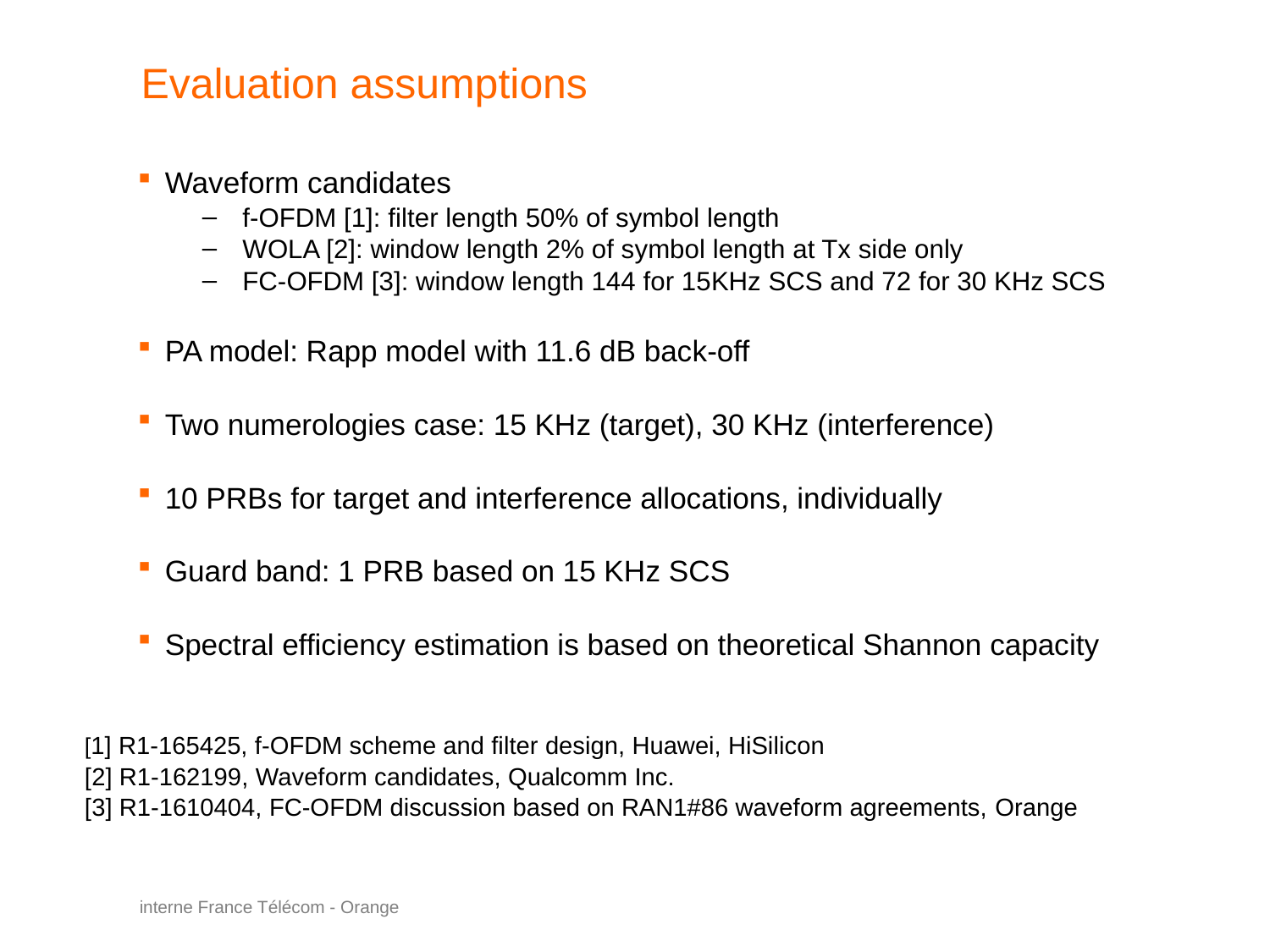

# Evaluation assumptions
Waveform candidates
f-OFDM [1]: filter length 50% of symbol length
WOLA [2]: window length 2% of symbol length at Tx side only
FC-OFDM [3]: window length 144 for 15KHz SCS and 72 for 30 KHz SCS

PA model: Rapp model with 11.6 dB back-off

Two numerologies case: 15 KHz (target), 30 KHz (interference)

10 PRBs for target and interference allocations, individually

Guard band: 1 PRB based on 15 KHz SCS

Spectral efficiency estimation is based on theoretical Shannon capacity

[1] R1-165425, f-OFDM scheme and filter design, Huawei, HiSilicon
[2] R1-162199, Waveform candidates, Qualcomm Inc.
[3] R1-1610404, FC-OFDM discussion based on RAN1#86 waveform agreements, Orange